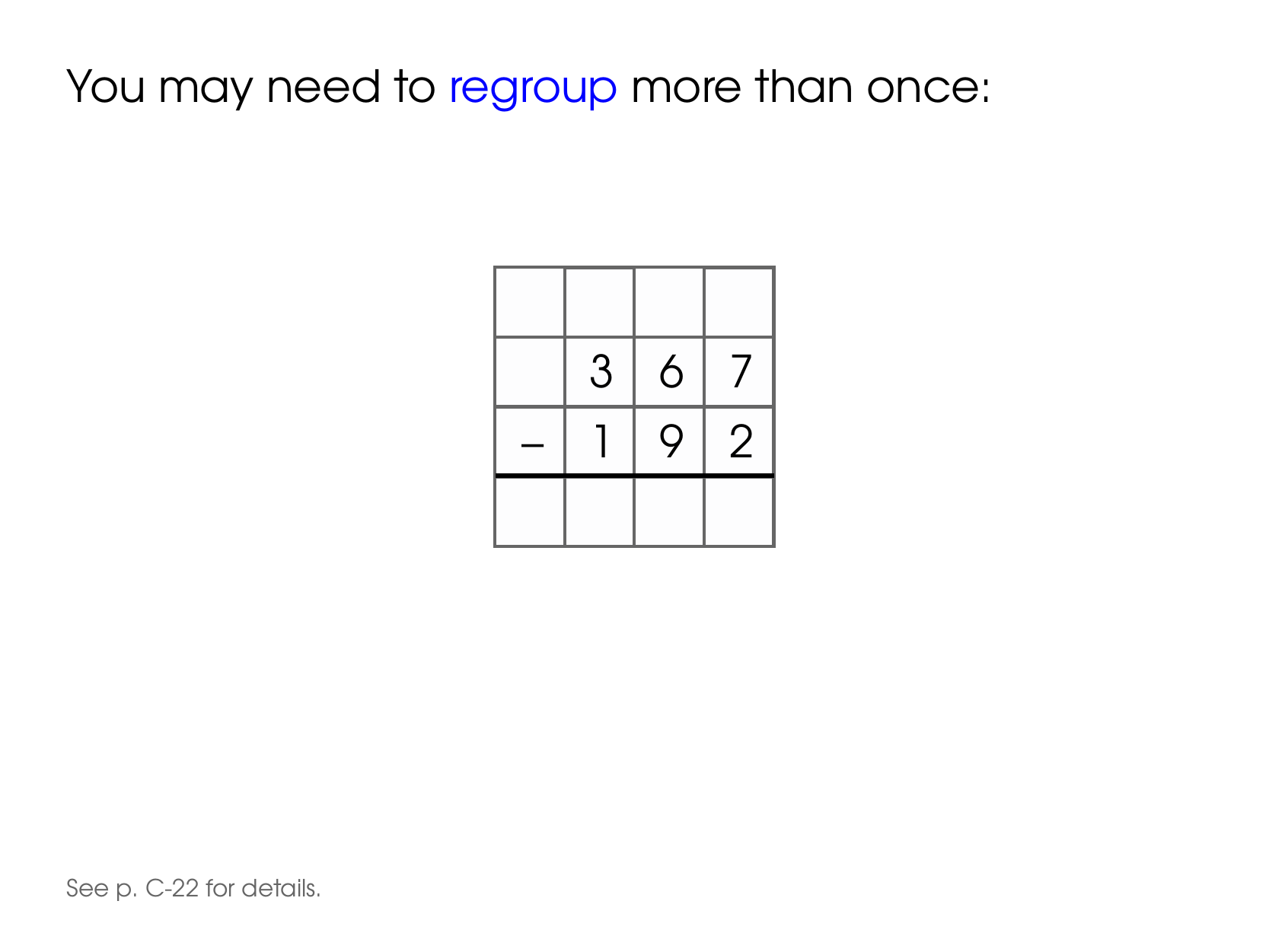

You may need to regroup more than once:

3
6
7

–
1
9
2

See p. C-22 for details.